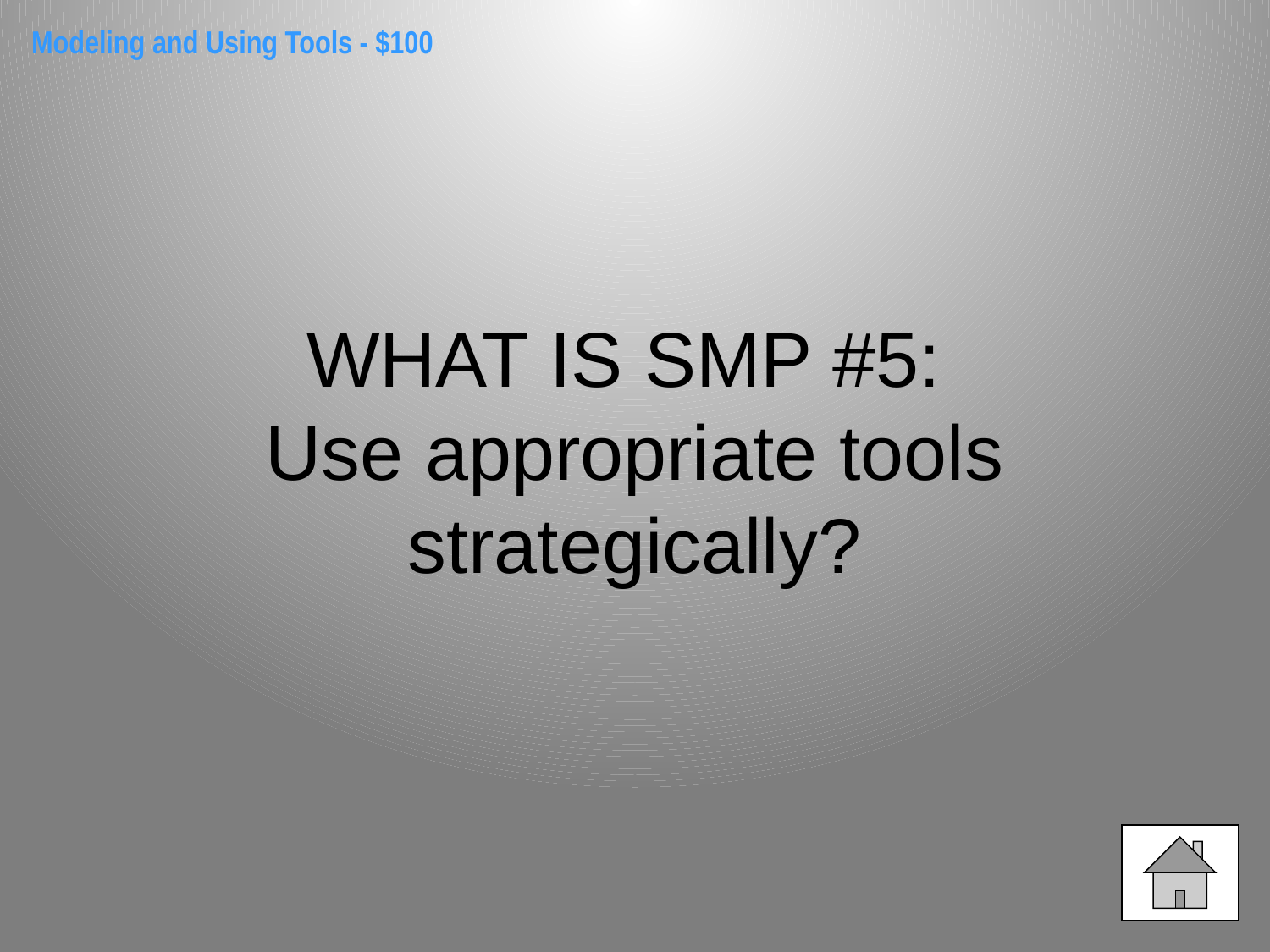

Modeling and Using Tools - $100
WHAT IS SMP #5:
Use appropriate tools strategically?